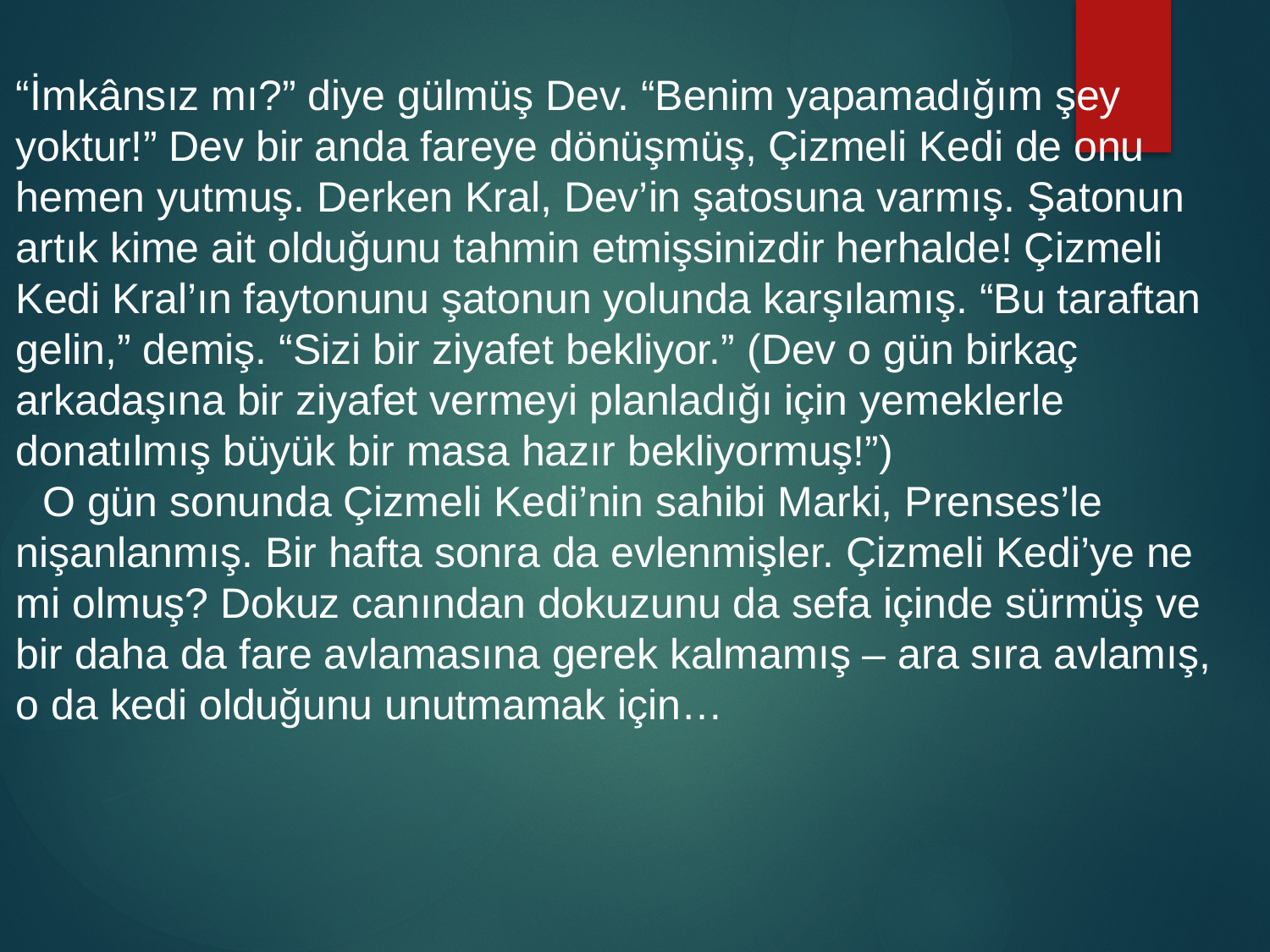

“İmkânsız mı?” diye gülmüş Dev. “Benim yapamadığım şey yoktur!” Dev bir anda fareye dönüşmüş, Çizmeli Kedi de onu hemen yutmuş. Derken Kral, Dev’in şatosuna varmış. Şatonun artık kime ait olduğunu tahmin etmişsinizdir herhalde! Çizmeli Kedi Kral’ın faytonunu şatonun yolunda karşılamış. “Bu taraftan gelin,” demiş. “Sizi bir ziyafet bekliyor.” (Dev o gün birkaç arkadaşına bir ziyafet vermeyi planladığı için yemeklerle donatılmış büyük bir masa hazır bekliyormuş!”)
   O gün sonunda Çizmeli Kedi’nin sahibi Marki, Prenses’le nişanlanmış. Bir hafta sonra da evlenmişler. Çizmeli Kedi’ye ne mi olmuş? Dokuz canından dokuzunu da sefa içinde sürmüş ve bir daha da fare avlamasına gerek kalmamış – ara sıra avlamış, o da kedi olduğunu unutmamak için…